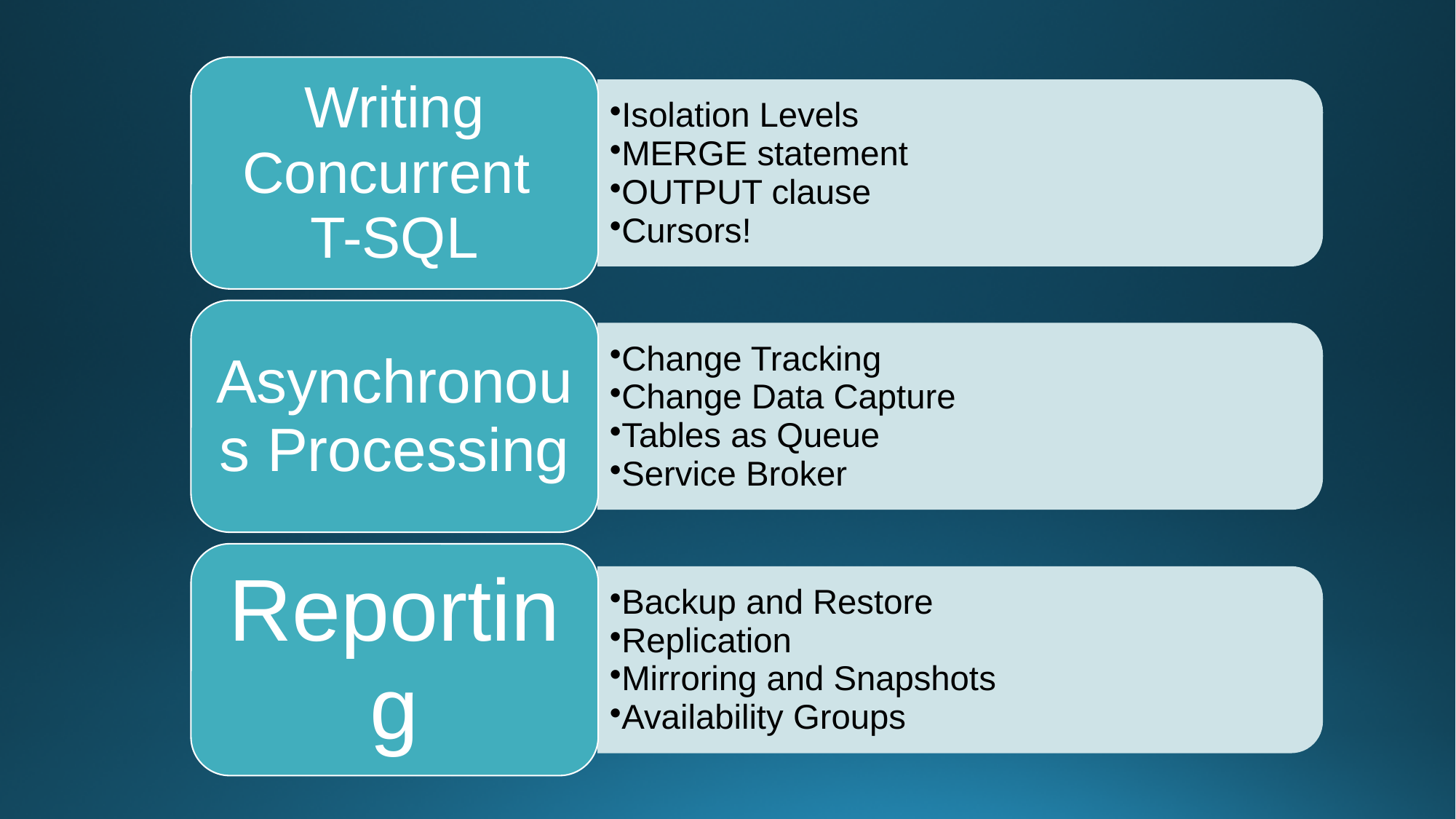

Writing Concurrent
T-SQL
Isolation Levels
MERGE statement
Asynchronous Processing
Change Tracking
Reporting
Backup and Restore
OUTPUT clause
Cursors!
Change Data Capture
Tables as Queue
Service Broker
Replication
Mirroring and Snapshots
Availability Groups